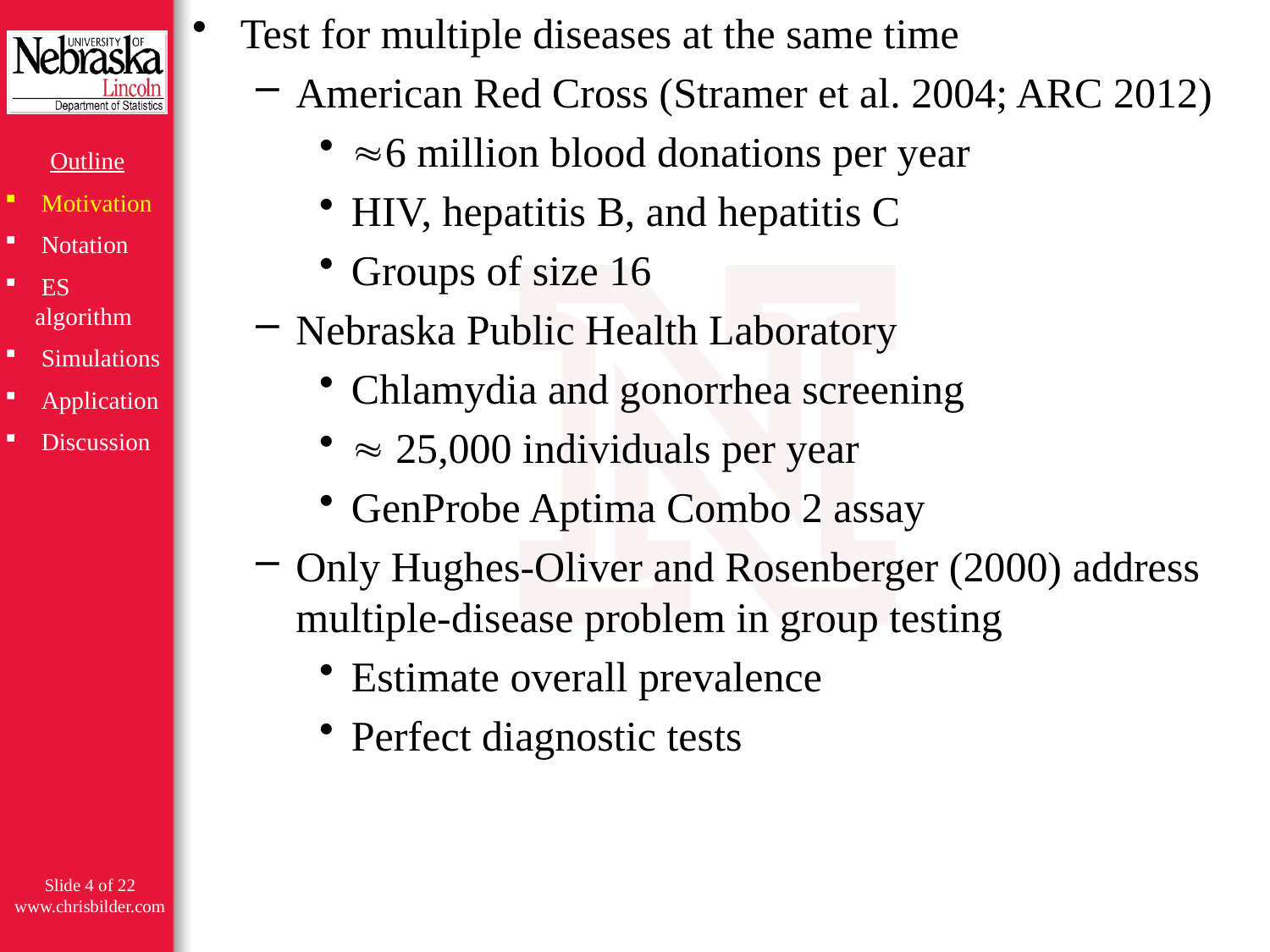

Test for multiple diseases at the same time
American Red Cross (Stramer et al. 2004; ARC 2012)
≈6 million blood donations per year
HIV, hepatitis B, and hepatitis C
Groups of size 16
Nebraska Public Health Laboratory
Chlamydia and gonorrhea screening
≈ 25,000 individuals per year
GenProbe Aptima Combo 2 assay
Only Hughes-Oliver and Rosenberger (2000) address multiple-disease problem in group testing
Estimate overall prevalence
Perfect diagnostic tests
Outline
 Motivation
 Notation
 ES algorithm
 Simulations
 Application
 Discussion